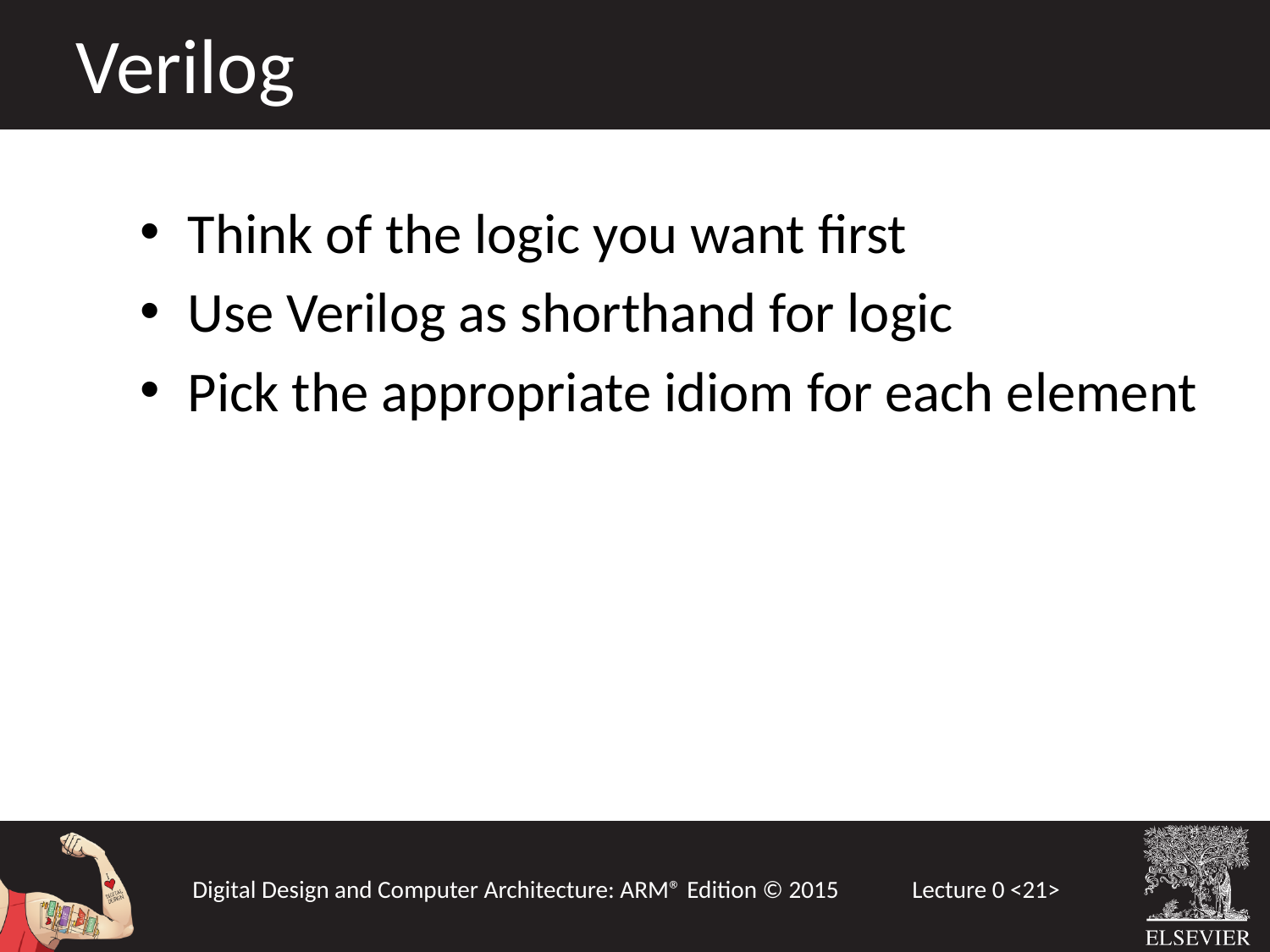

Verilog
Think of the logic you want first
Use Verilog as shorthand for logic
Pick the appropriate idiom for each element